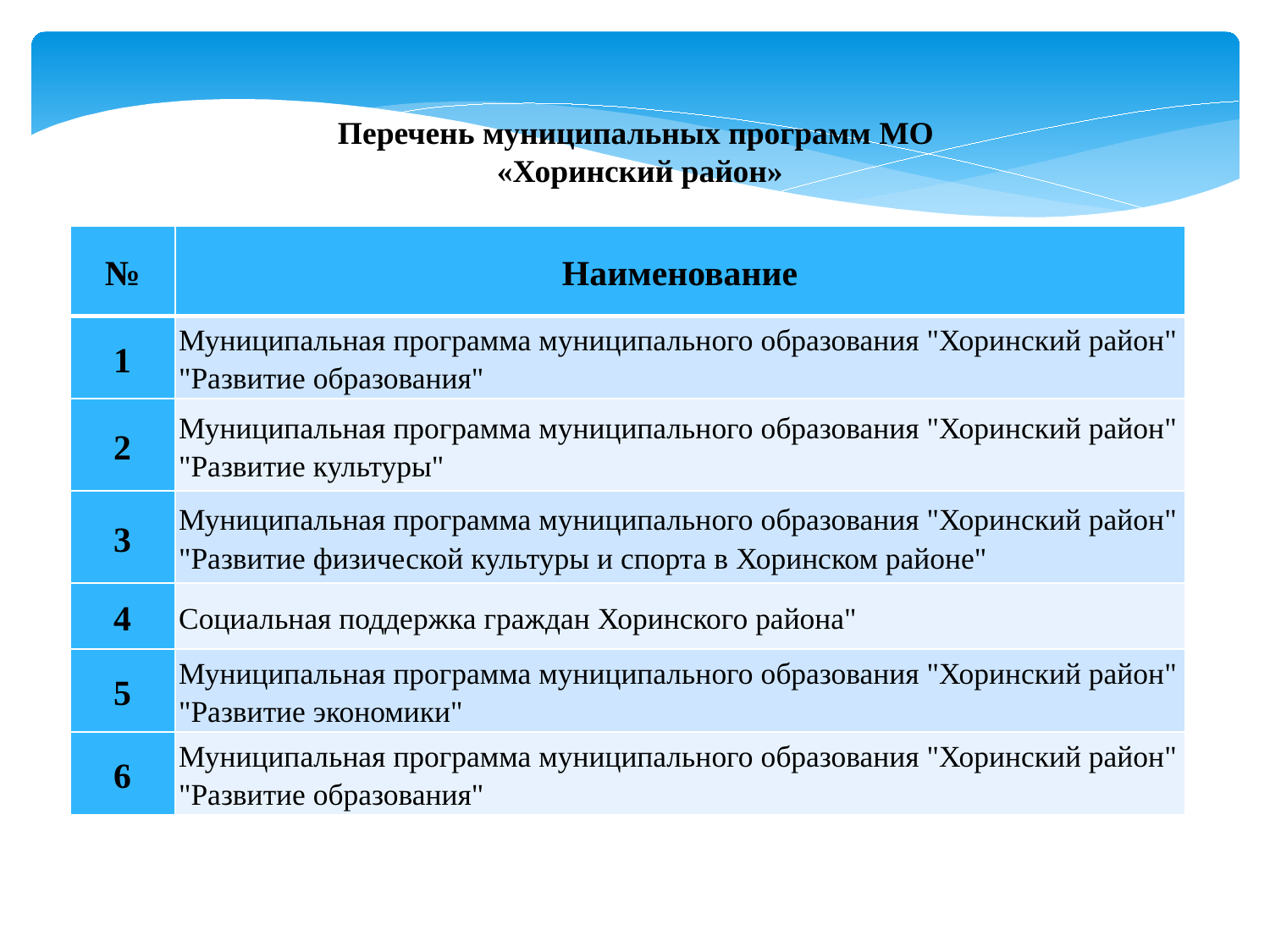

Перечень муниципальных программ МО
«Хоринский район»
| № | Наименование |
| --- | --- |
| 1 | Муниципальная программа муниципального образования "Хоринский район" "Развитие образования" |
| 2 | Муниципальная программа муниципального образования "Хоринский район" "Развитие культуры" |
| 3 | Муниципальная программа муниципального образования "Хоринский район" "Развитие физической культуры и спорта в Хоринском районе" |
| 4 | Социальная поддержка граждан Хоринского района" |
| 5 | Муниципальная программа муниципального образования "Хоринский район" "Развитие экономики" |
| 6 | Муниципальная программа муниципального образования "Хоринский район" "Развитие образования" |